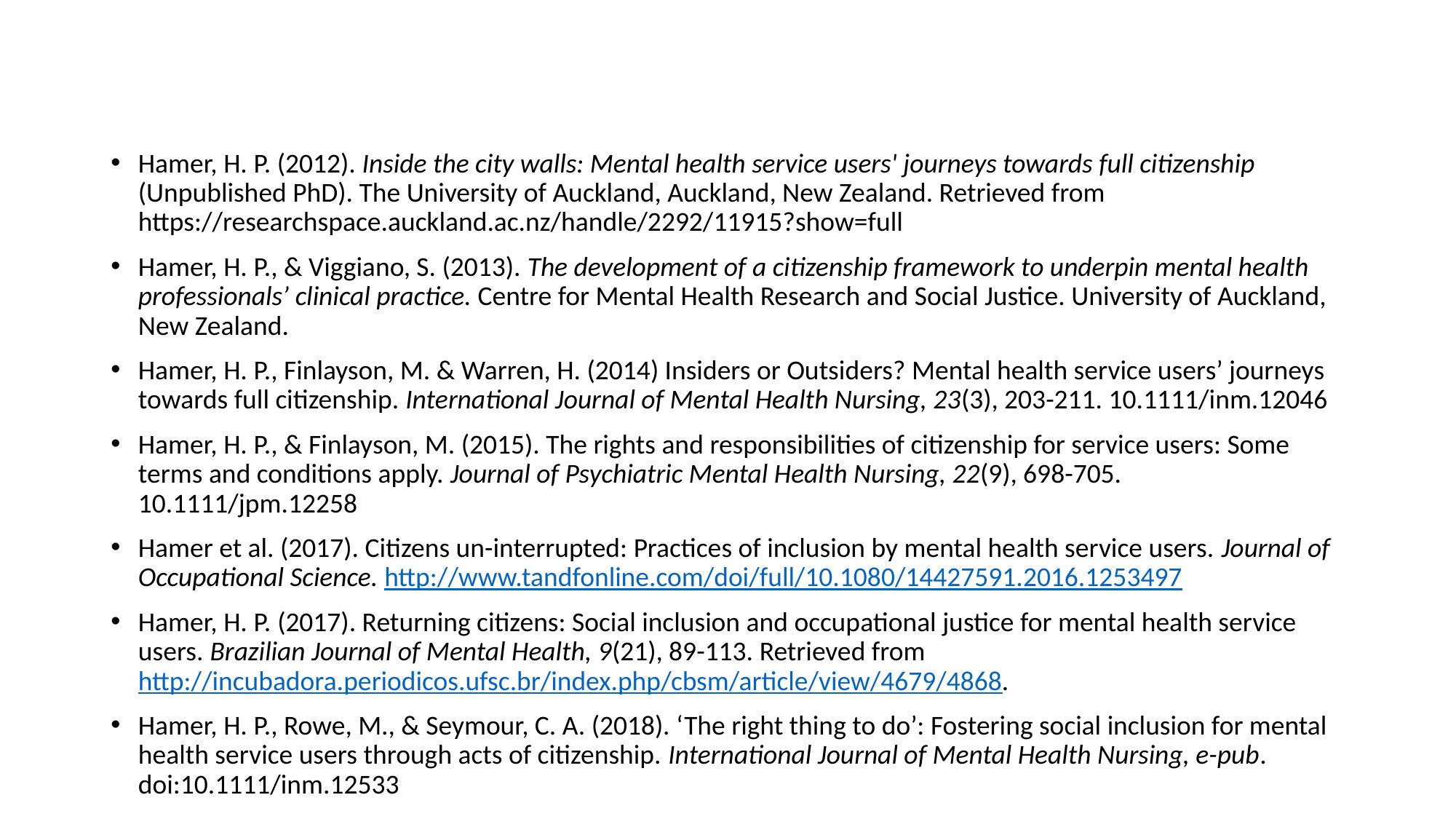

#
Hamer, H. P. (2012). Inside the city walls: Mental health service users' journeys towards full citizenship (Unpublished PhD). The University of Auckland, Auckland, New Zealand. Retrieved from https://researchspace.auckland.ac.nz/handle/2292/11915?show=full
Hamer, H. P., & Viggiano, S. (2013). The development of a citizenship framework to underpin mental health professionals’ clinical practice. Centre for Mental Health Research and Social Justice. University of Auckland, New Zealand.
Hamer, H. P., Finlayson, M. & Warren, H. (2014) Insiders or Outsiders? Mental health service users’ journeys towards full citizenship. International Journal of Mental Health Nursing, 23(3), 203-211. 10.1111/inm.12046
Hamer, H. P., & Finlayson, M. (2015). The rights and responsibilities of citizenship for service users: Some terms and conditions apply. Journal of Psychiatric Mental Health Nursing, 22(9), 698-705. 10.1111/jpm.12258
Hamer et al. (2017). Citizens un-interrupted: Practices of inclusion by mental health service users. Journal of Occupational Science. http://www.tandfonline.com/doi/full/10.1080/14427591.2016.1253497
Hamer, H. P. (2017). Returning citizens: Social inclusion and occupational justice for mental health service users. Brazilian Journal of Mental Health, 9(21), 89-113. Retrieved from http://incubadora.periodicos.ufsc.br/index.php/cbsm/article/view/4679/4868.
Hamer, H. P., Rowe, M., & Seymour, C. A. (2018). ‘The right thing to do’: Fostering social inclusion for mental health service users through acts of citizenship. International Journal of Mental Health Nursing, e-pub. doi:10.1111/inm.12533